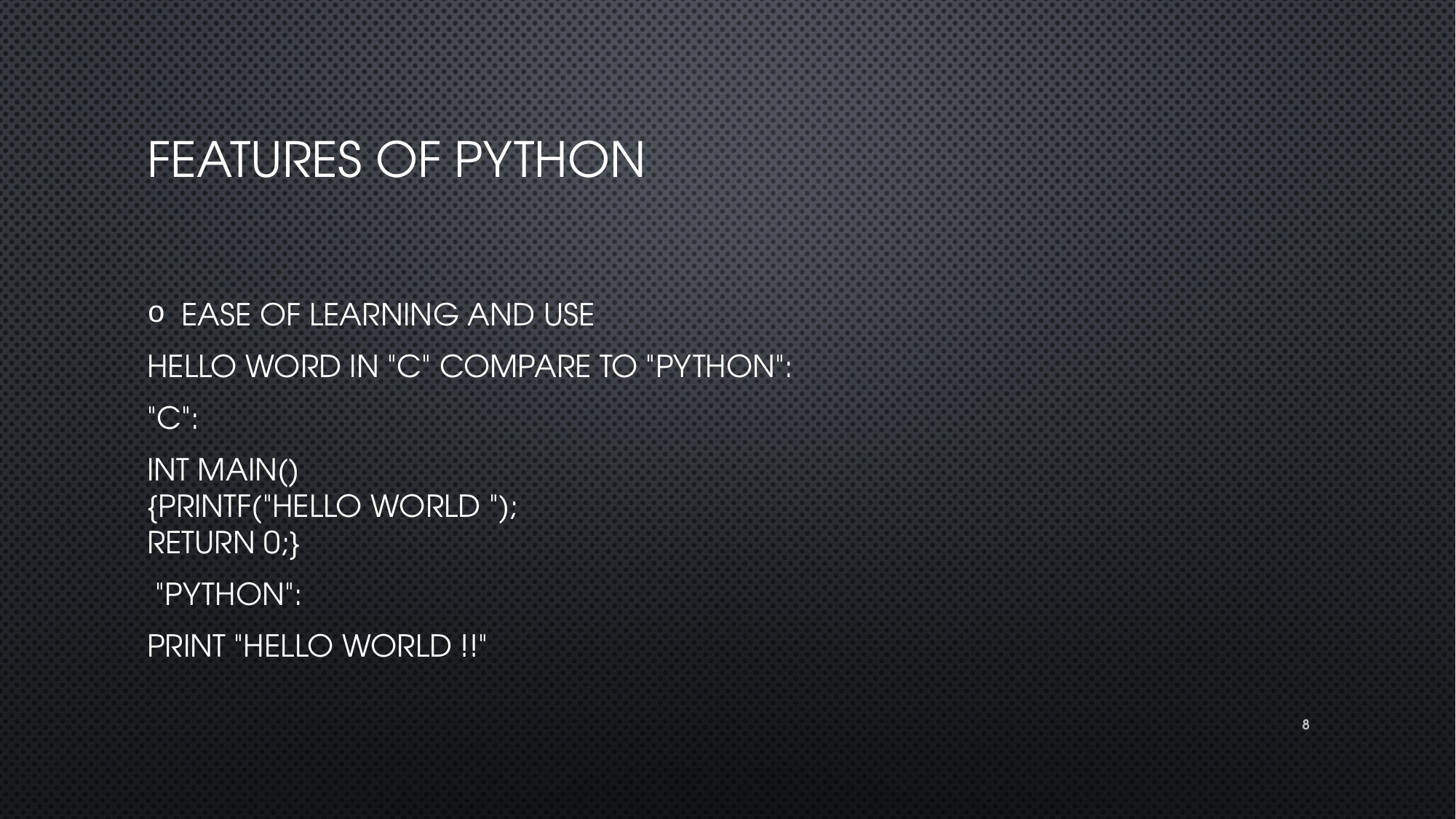

# Features of Python
Ease of learning and use
Hello word in "c" compare to "python":
"c":
int main()
{printf("Hello World ");
return 0;}
 "python":
print "Hello World !!"
8